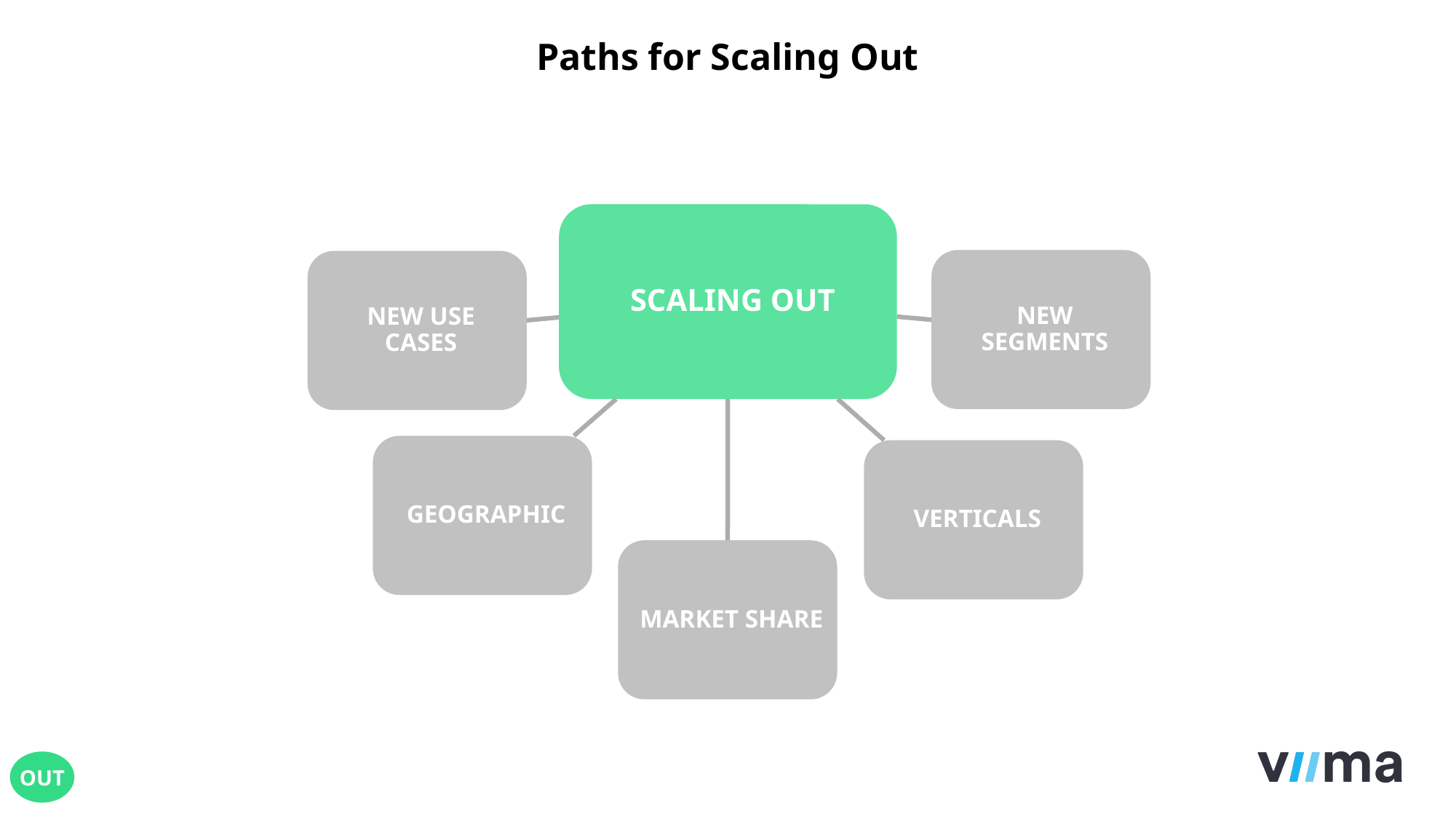

Paths for Scaling Out
SCALING OUT
GEOGRAPHIC
NEW SEGMENTS
VERTICALS
MARKET SHARE
NEW USE CASES
OUT